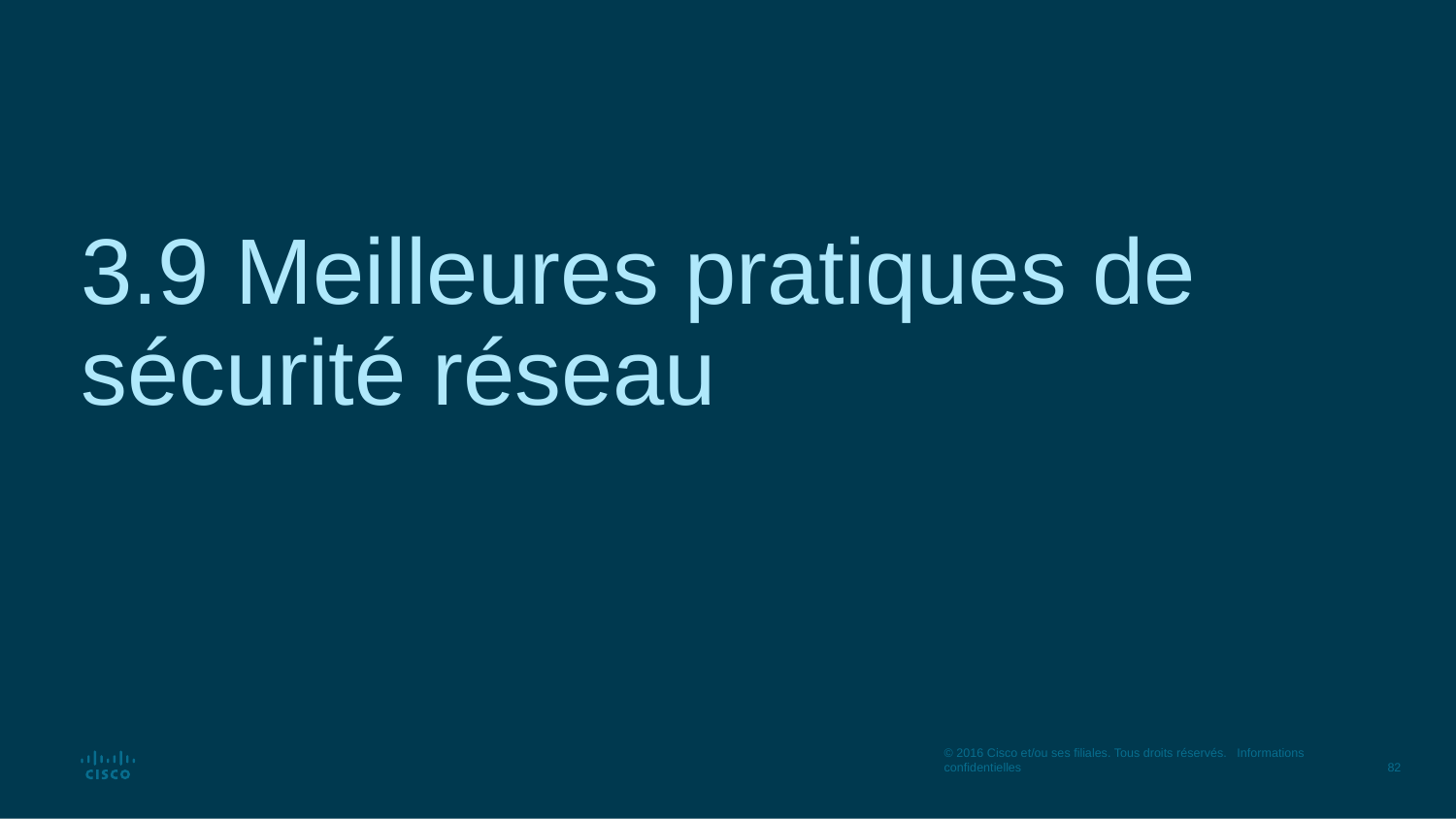

# 3.9 Meilleures pratiques de sécurité réseau